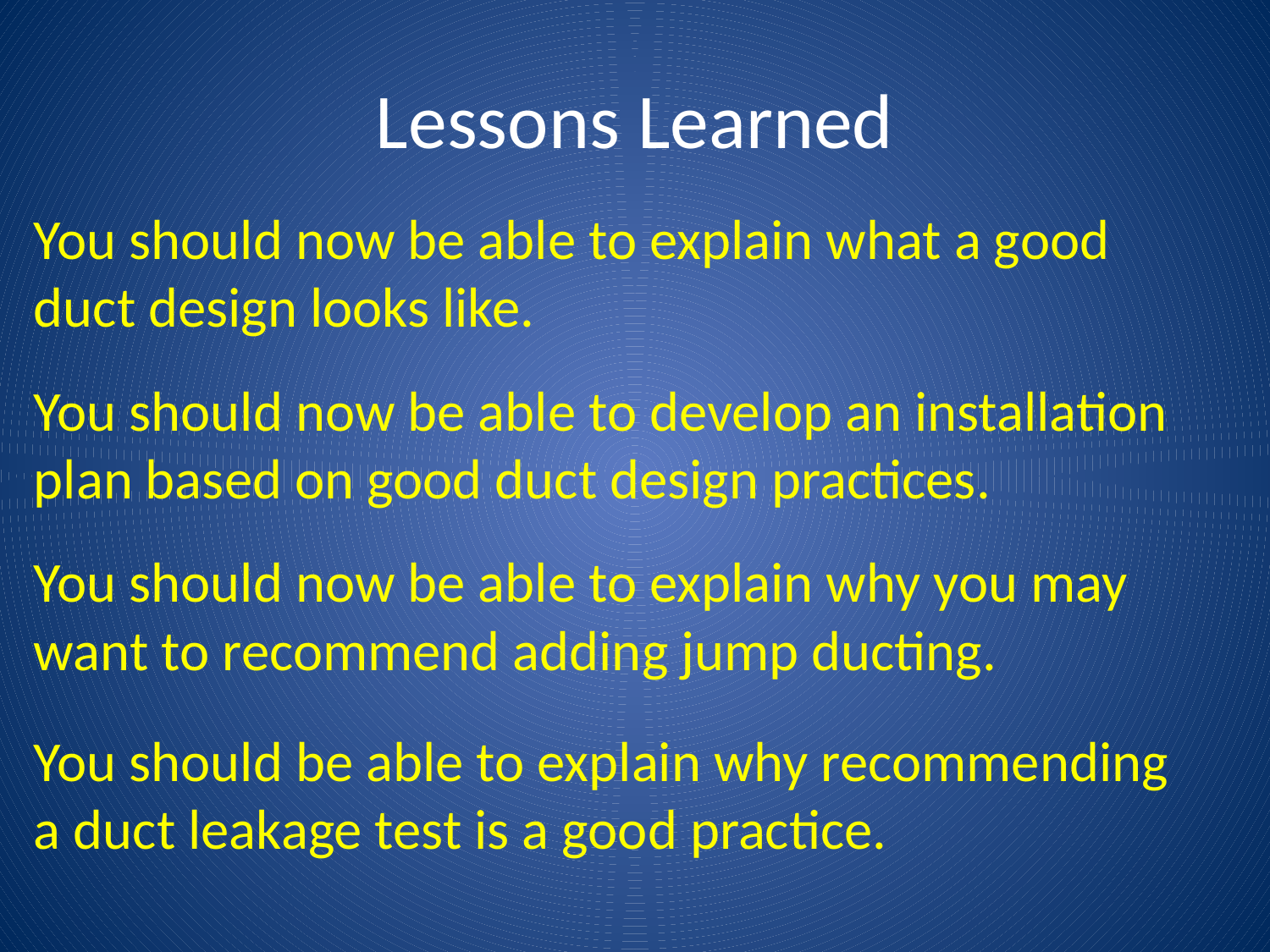

# Lessons Learned
You should now be able to explain what a good duct design looks like.

You should now be able to develop an installation plan based on good duct design practices.

You should now be able to explain why you may want to recommend adding jump ducting.

You should be able to explain why recommending a duct leakage test is a good practice.